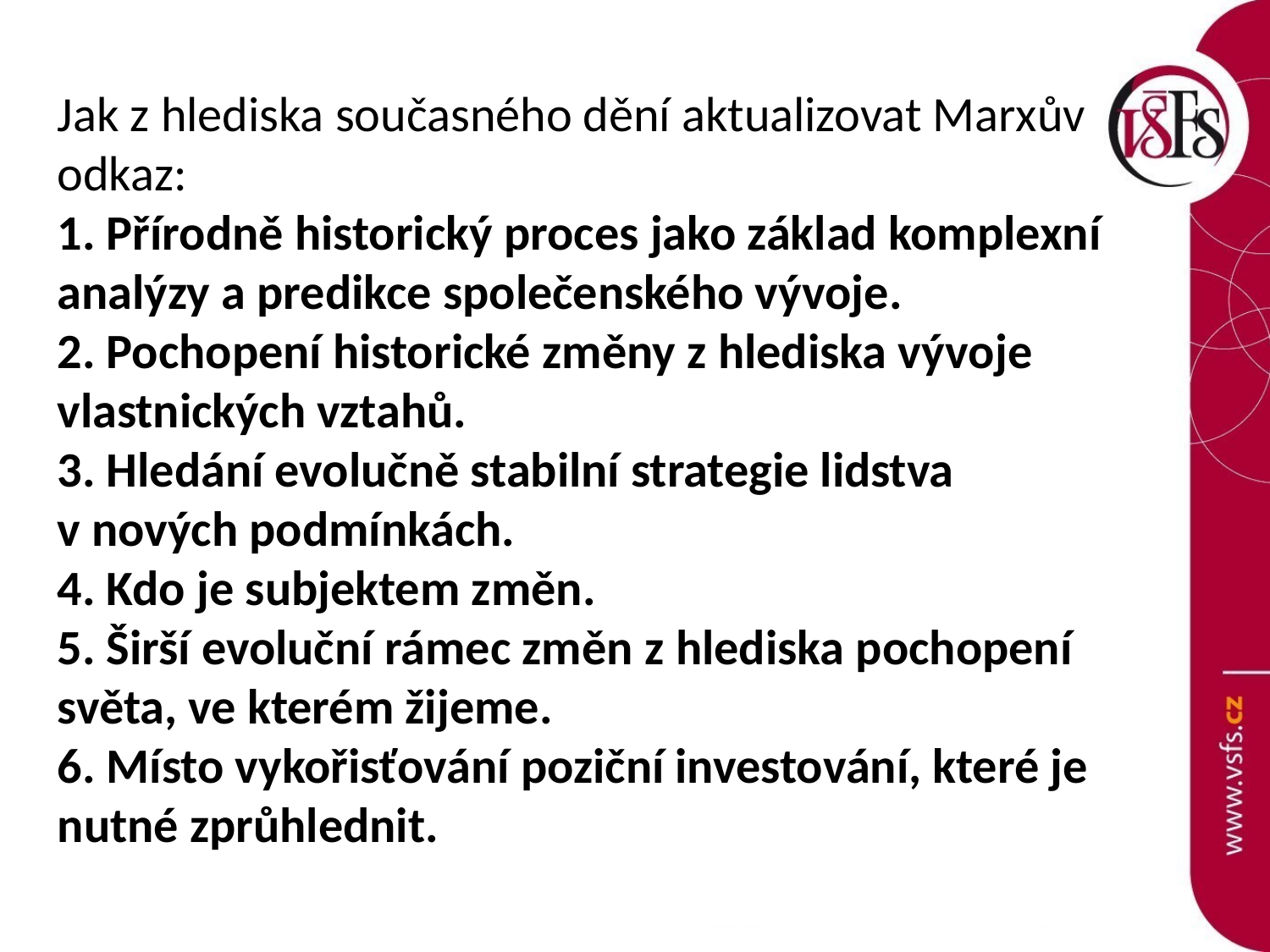

# UČEBNICE
Jak z hlediska současného dění aktualizovat Marxův odkaz:
1. Přírodně historický proces jako základ komplexní analýzy a predikce společenského vývoje.
2. Pochopení historické změny z hlediska vývoje vlastnických vztahů.
3. Hledání evolučně stabilní strategie lidstva v nových podmínkách.
4. Kdo je subjektem změn.
5. Širší evoluční rámec změn z hlediska pochopení světa, ve kterém žijeme.
6. Místo vykořisťování poziční investování, které je nutné zprůhlednit.